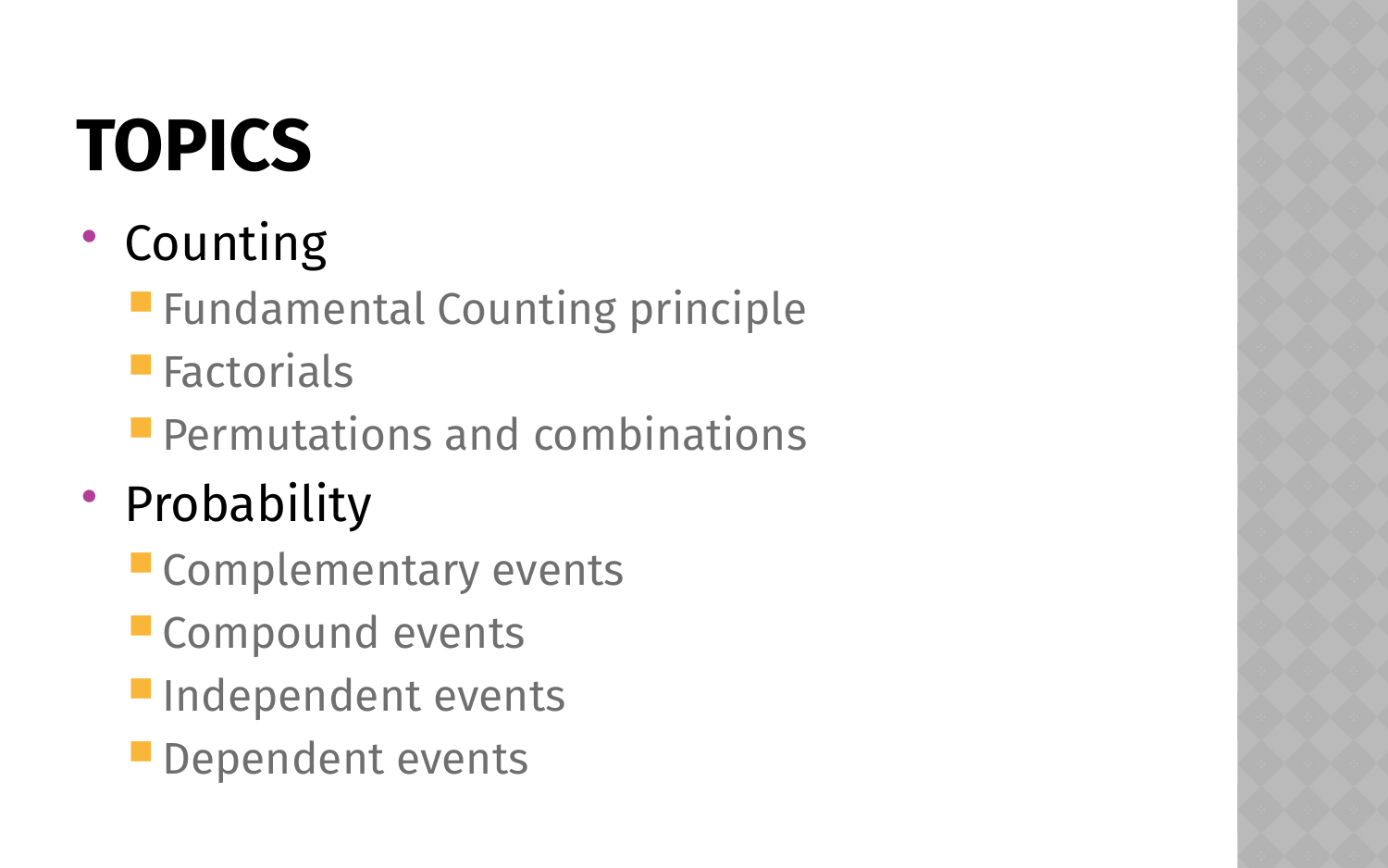

# Topics
Counting
Fundamental Counting principle
Factorials
Permutations and combinations
Probability
Complementary events
Compound events
Independent events
Dependent events